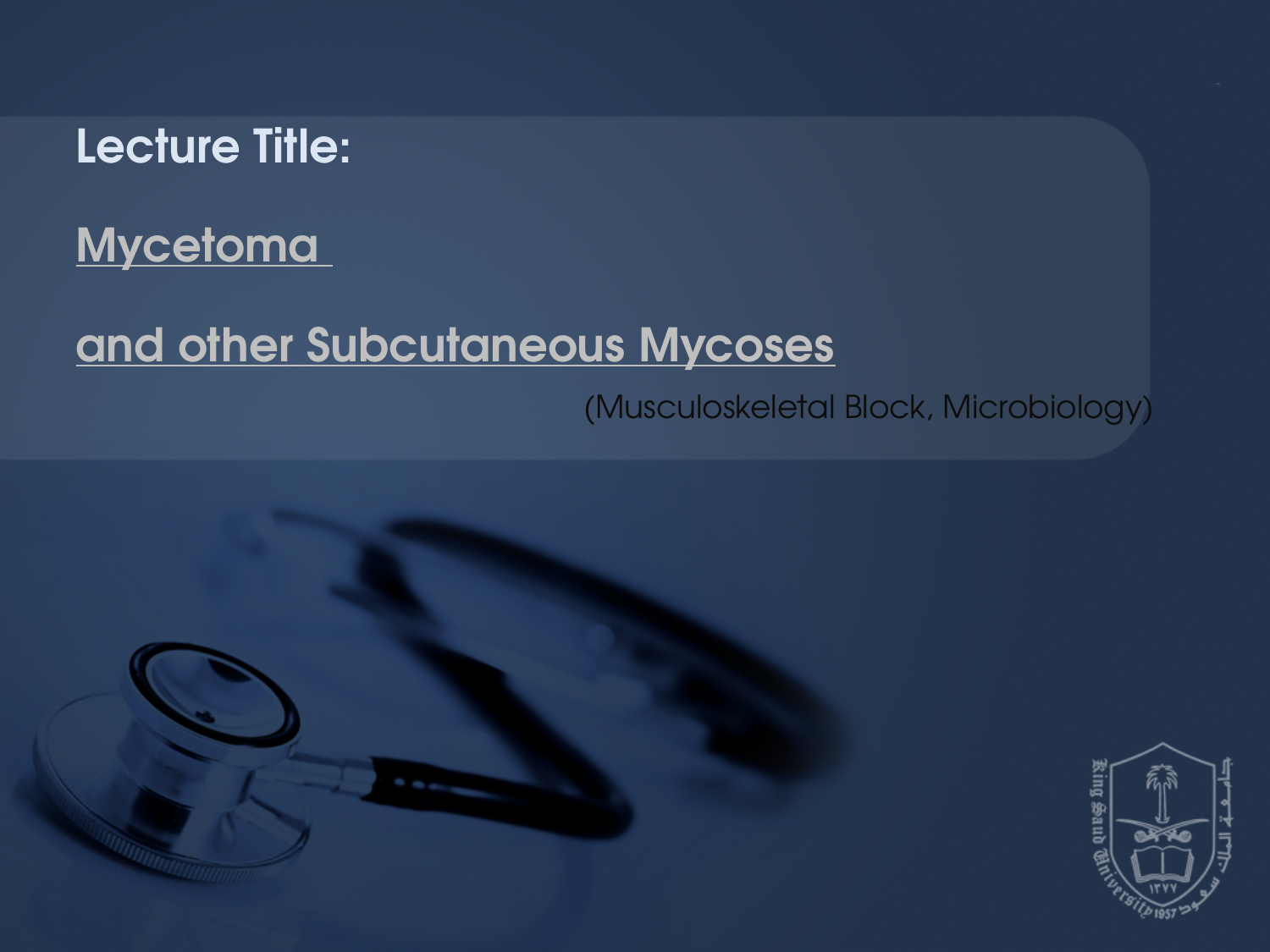

Lecture Title:

Mycetoma

and other Subcutaneous Mycoses

(Musculoskeletal Block, Microbiology)